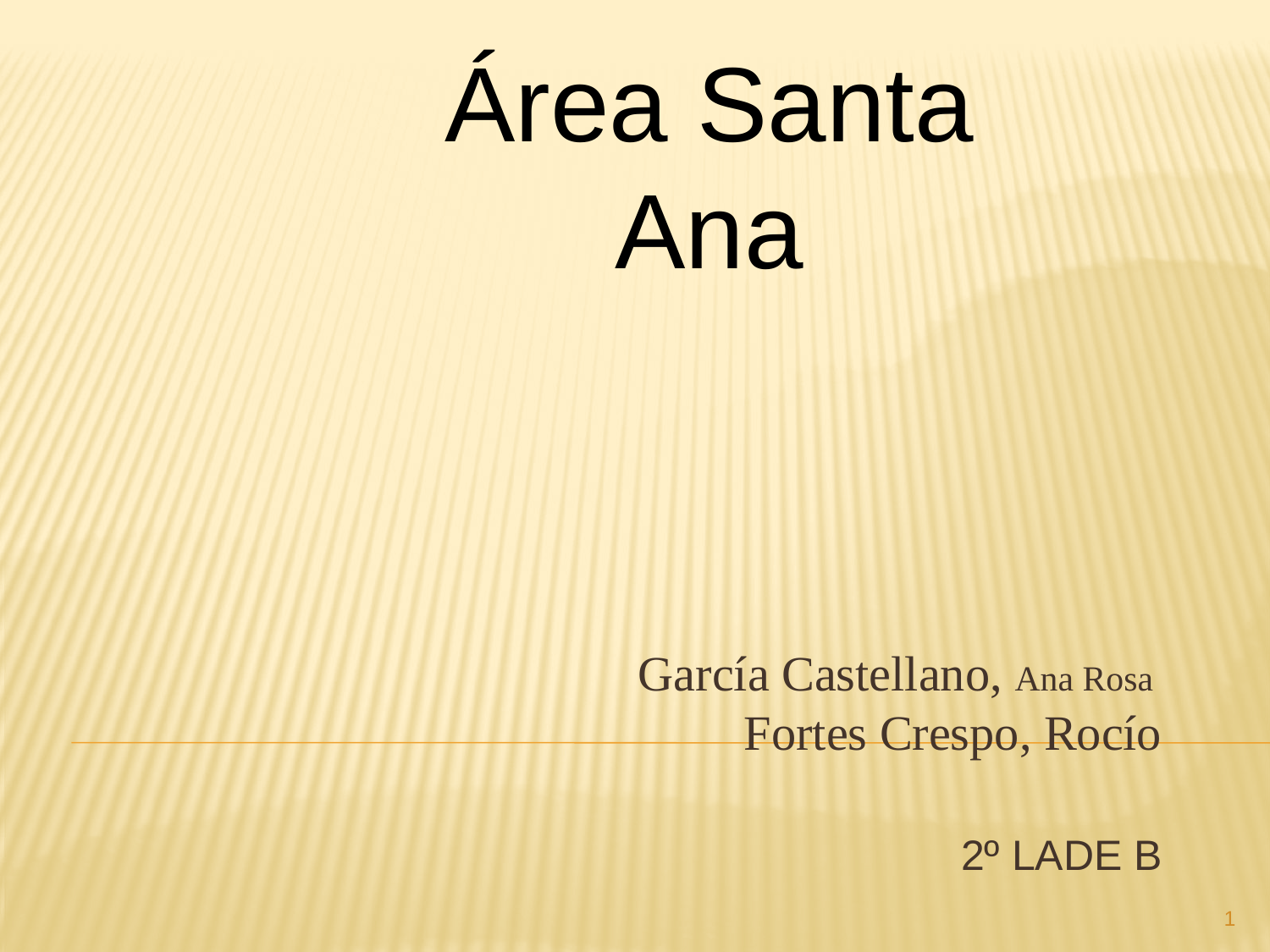

Área Santa Ana
#
García Castellano, Ana Rosa
 Fortes Crespo, Rocío

2º LADE B
1